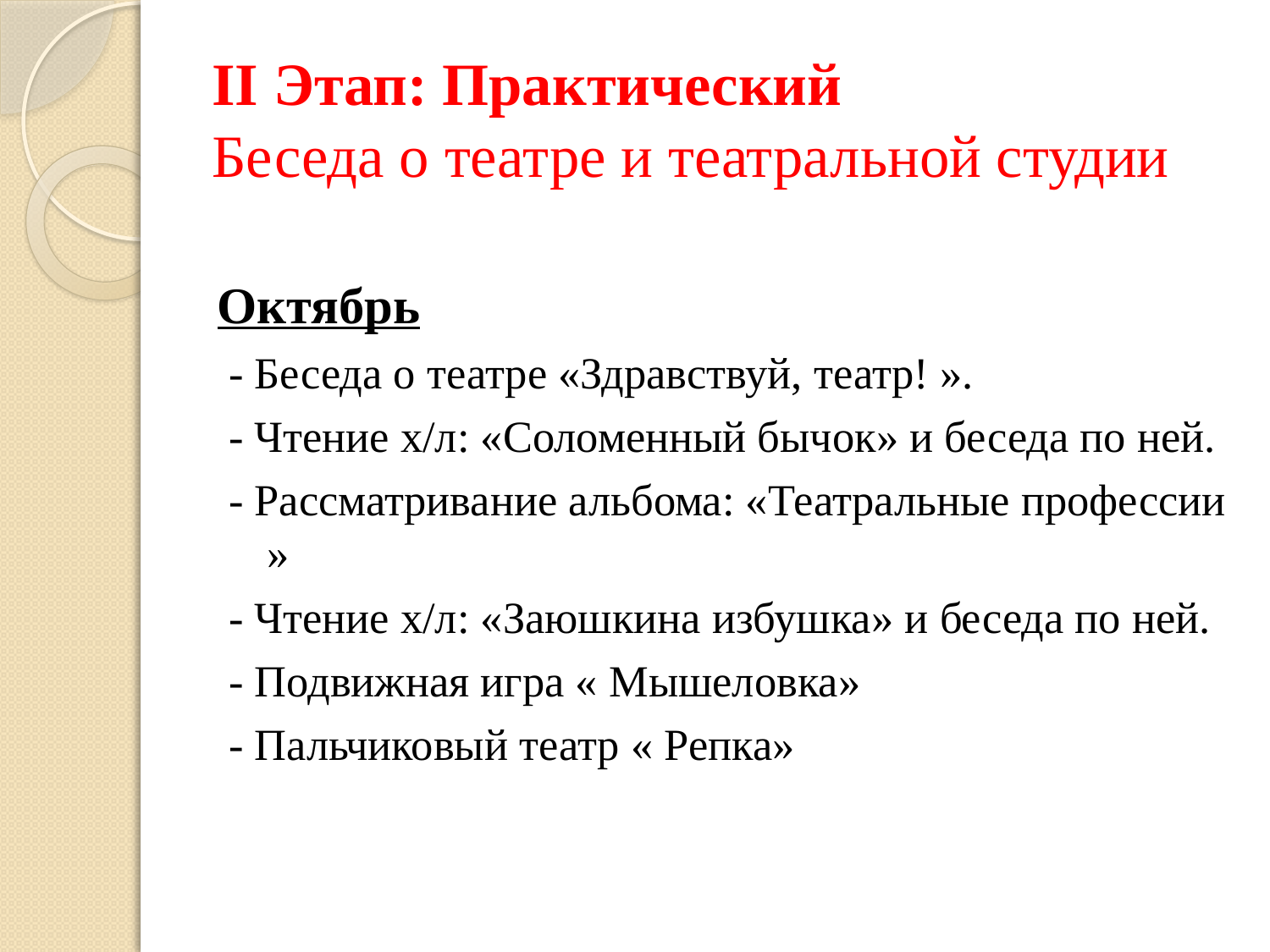

# II Этап: Практический Беседа о театре и театральной студии
Октябрь
- Беседа о театре «Здравствуй, театр! ».
- Чтение х/л: «Соломенный бычок» и беседа по ней.
- Рассматривание альбома: «Театральные профессии »
- Чтение х/л: «Заюшкина избушка» и беседа по ней.
- Подвижная игра « Мышеловка»
- Пальчиковый театр « Репка»